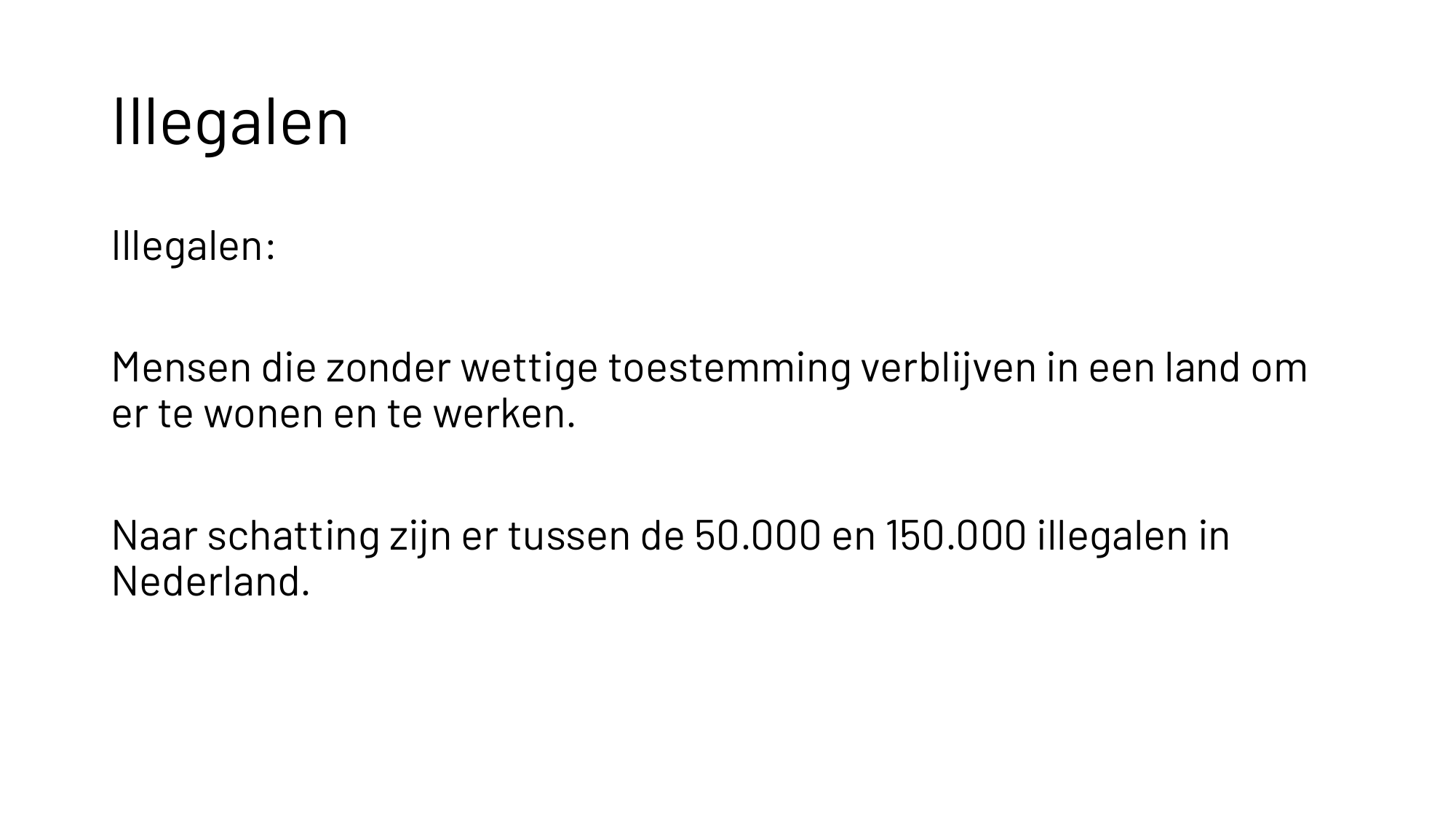

# Illegalen
Illegalen:

Mensen die zonder wettige toestemming verblijven in een land om er te wonen en te werken.

Naar schatting zijn er tussen de 50.000 en 150.000 illegalen in Nederland.